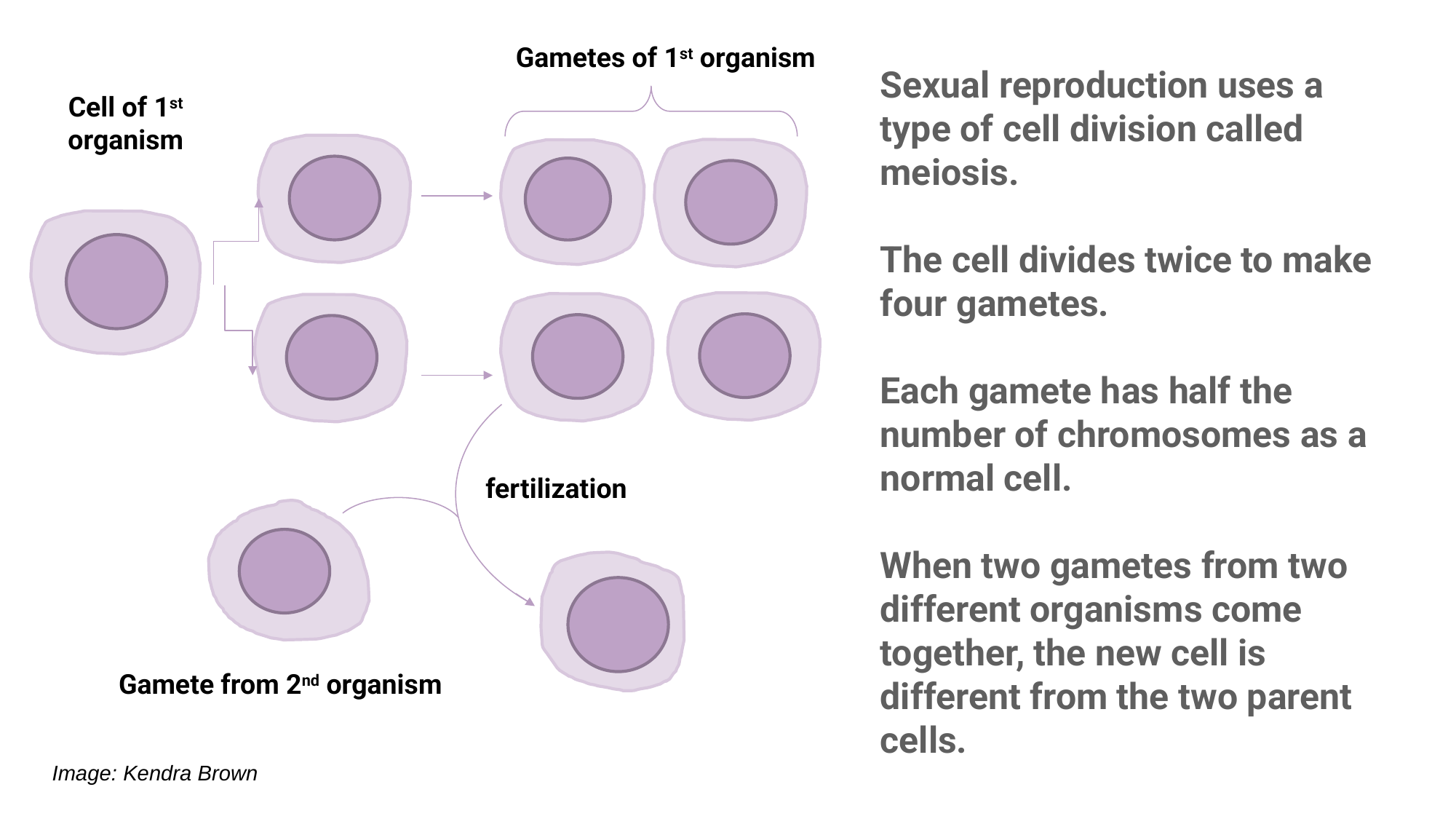

Gametes of 1st organism
Sexual reproduction uses a type of cell division called meiosis.

The cell divides twice to make four gametes.

Each gamete has half the number of chromosomes as a normal cell.

When two gametes from two different organisms come together, the new cell is different from the two parent cells.
Cell of 1st organism

fertilization
Gamete from 2nd organism
Image: Kendra Brown